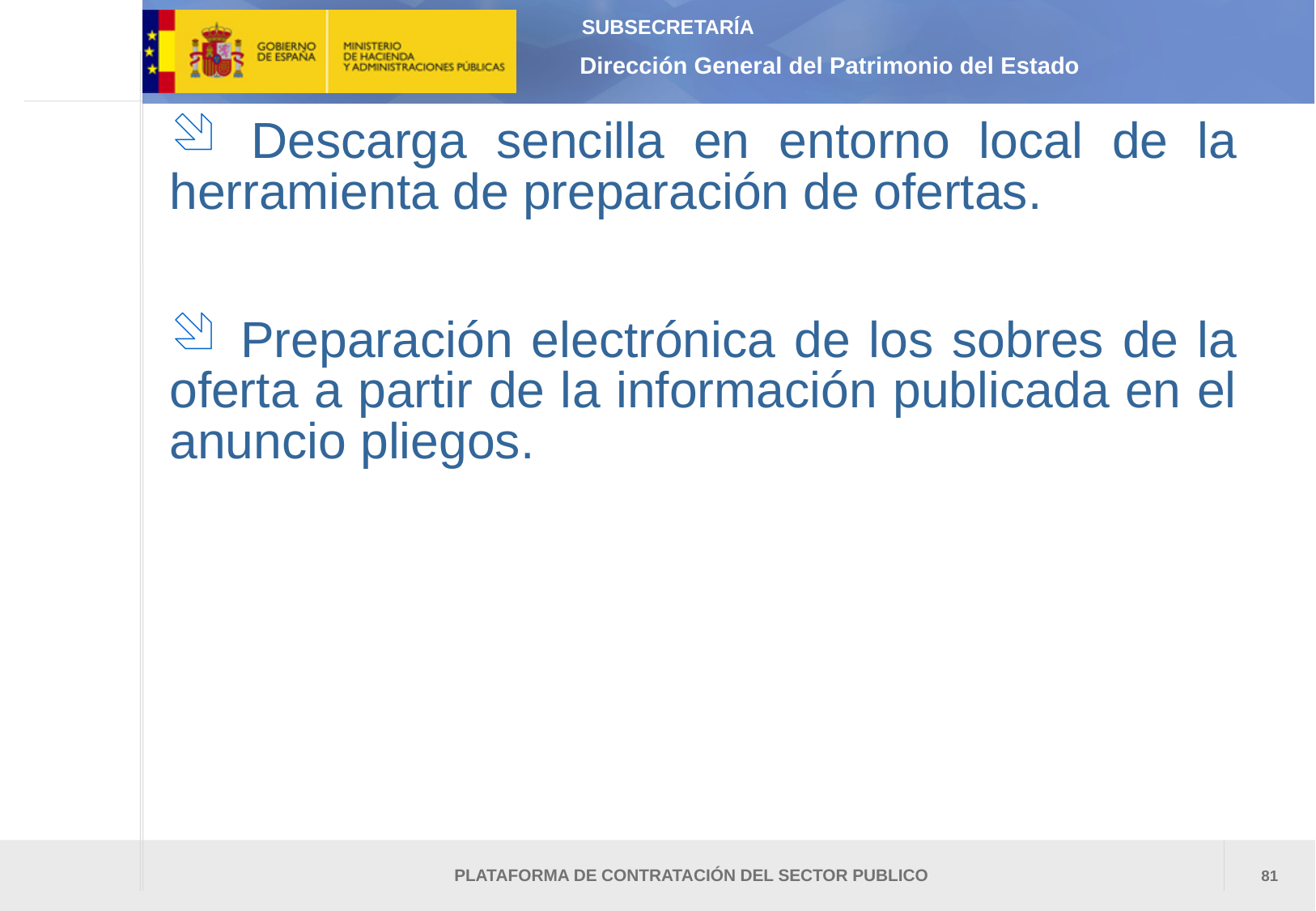

Descarga sencilla en entorno local de la herramienta de preparación de ofertas.

 Preparación electrónica de los sobres de la oferta a partir de la información publicada en el anuncio pliegos.